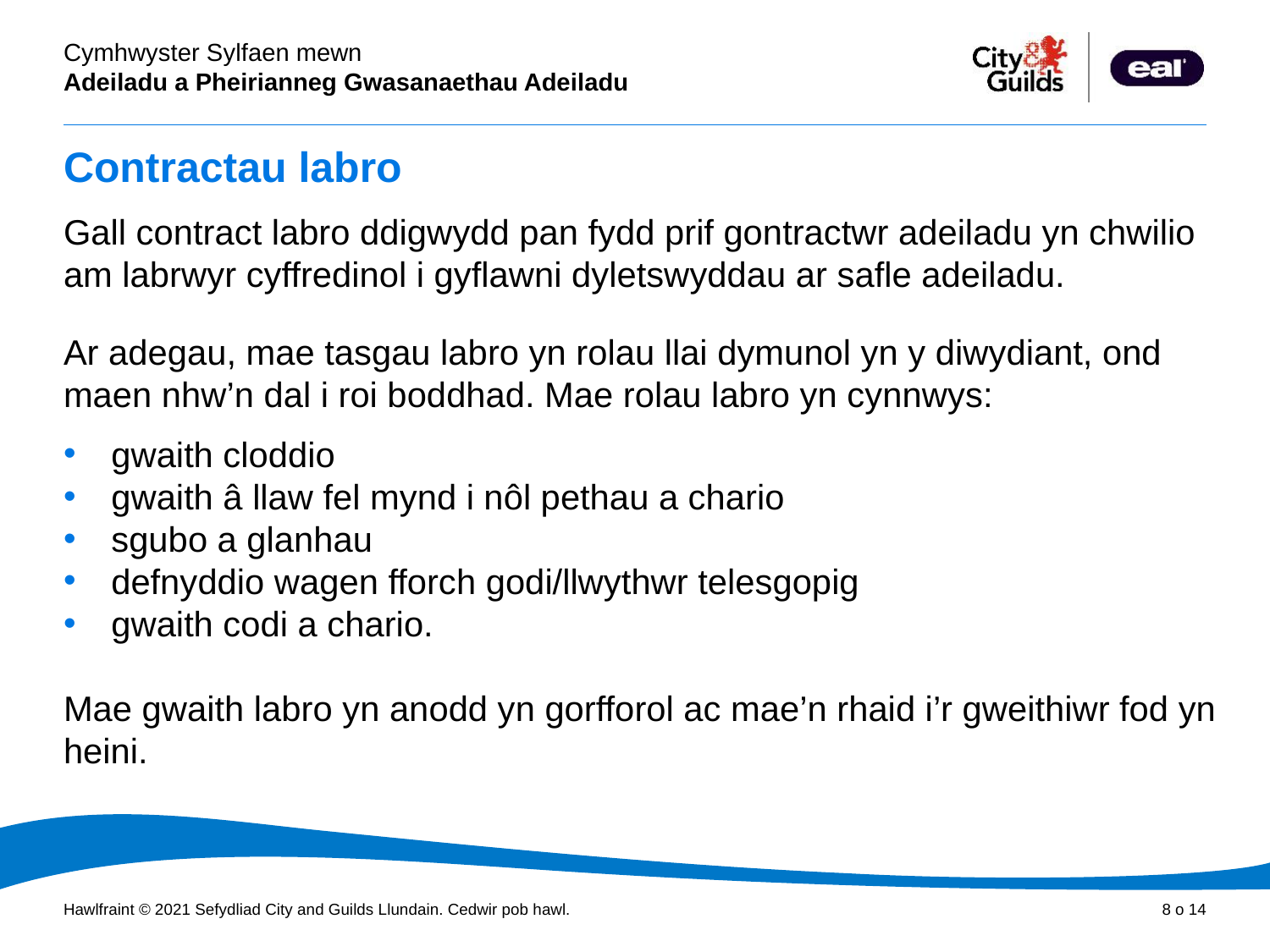

# Contractau labro
Gall contract labro ddigwydd pan fydd prif gontractwr adeiladu yn chwilio am labrwyr cyffredinol i gyflawni dyletswyddau ar safle adeiladu.
Ar adegau, mae tasgau labro yn rolau llai dymunol yn y diwydiant, ond maen nhw’n dal i roi boddhad. Mae rolau labro yn cynnwys:
gwaith cloddio
gwaith â llaw fel mynd i nôl pethau a chario
sgubo a glanhau
defnyddio wagen fforch godi/llwythwr telesgopig
gwaith codi a chario.

Mae gwaith labro yn anodd yn gorfforol ac mae’n rhaid i’r gweithiwr fod yn heini.